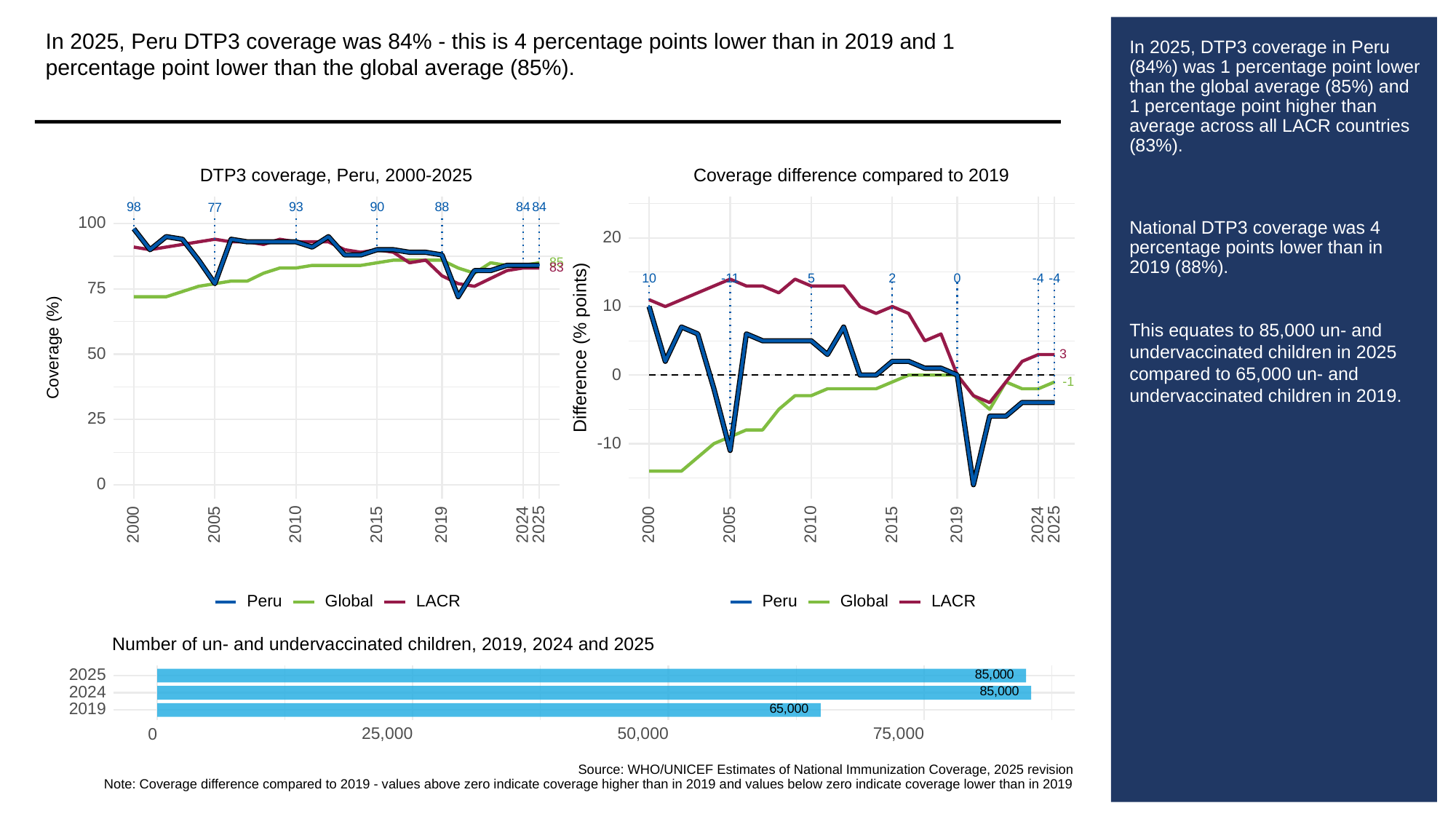

In 2025, Peru DTP3 coverage was 84% - this is 4 percentage points lower than in 2019 and 1 percentage point lower than the global average (85%).
# In 2025, DTP3 coverage in Peru (84%) was 1 percentage point lower than the global average (85%) and 1 percentage point higher than average across all LACR countries (83%).

National DTP3 coverage was 4 percentage points lower than in 2019 (88%).

This equates to 85,000 un- and undervaccinated children in 2025 compared to 65,000 un- and undervaccinated children in 2019.

Coverage difference compared to 2019
DTP3 coverage, Peru, 2000-2025

93
98
90
88
84
84
77

100

20

85

83

10
0
-11
2
5
-4
-4

75

10

Difference (% points)
Coverage (%)

50
3

0

-1

25

-10

0

2000
2005
2010
2015
2019
2024
2025
2000
2005
2010
2015
2019
2024
2025
Global
LACR
Global
LACR
Peru
Peru

Number of un- and undervaccinated children, 2019, 2024 and 2025

85,000
2025

85,000
2024

65,000
2019

25,000
50,000
75,000
0
Source: WHO/UNICEF Estimates of National Immunization Coverage, 2025 revision
Note: Coverage difference compared to 2019 - values above zero indicate coverage higher than in 2019 and values below zero indicate coverage lower than in 2019